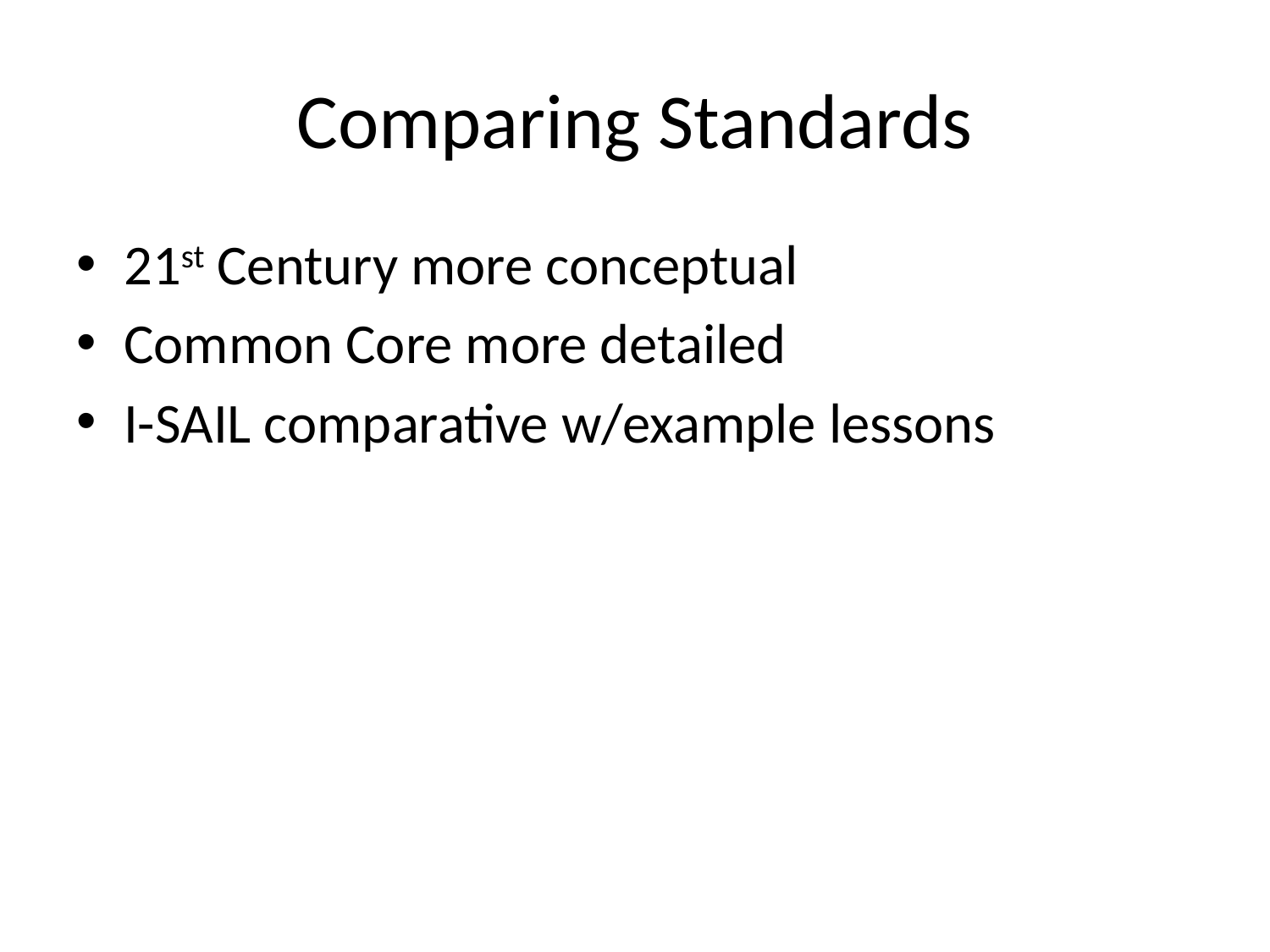

# Comparing Standards
21st Century more conceptual
Common Core more detailed
I-SAIL comparative w/example lessons